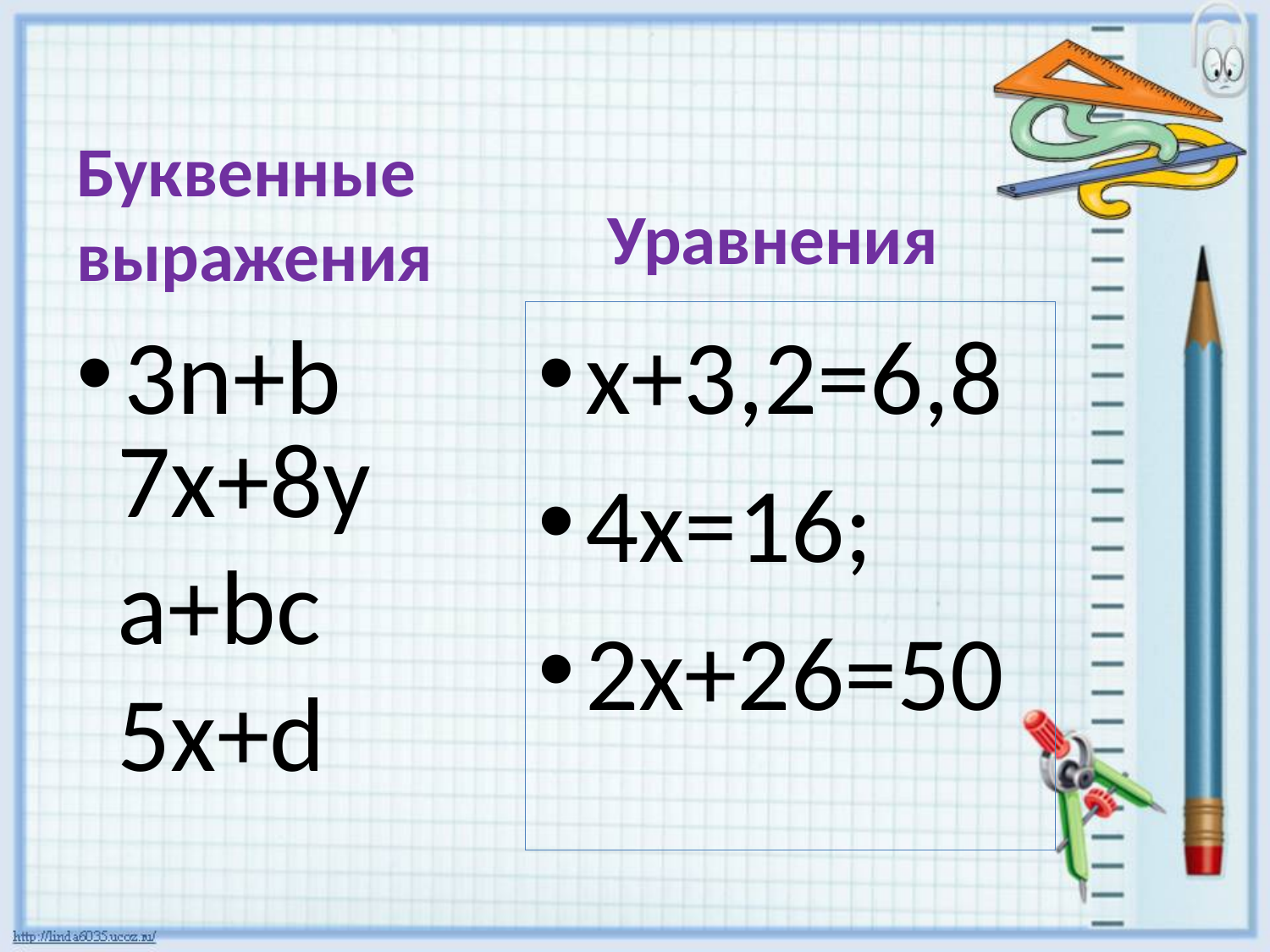

#
Уравнения
Буквенные выражения
3n+b
x+3,2=6,8
4x=16;
2x+26=50

7x+8y

a+bc
5x+d